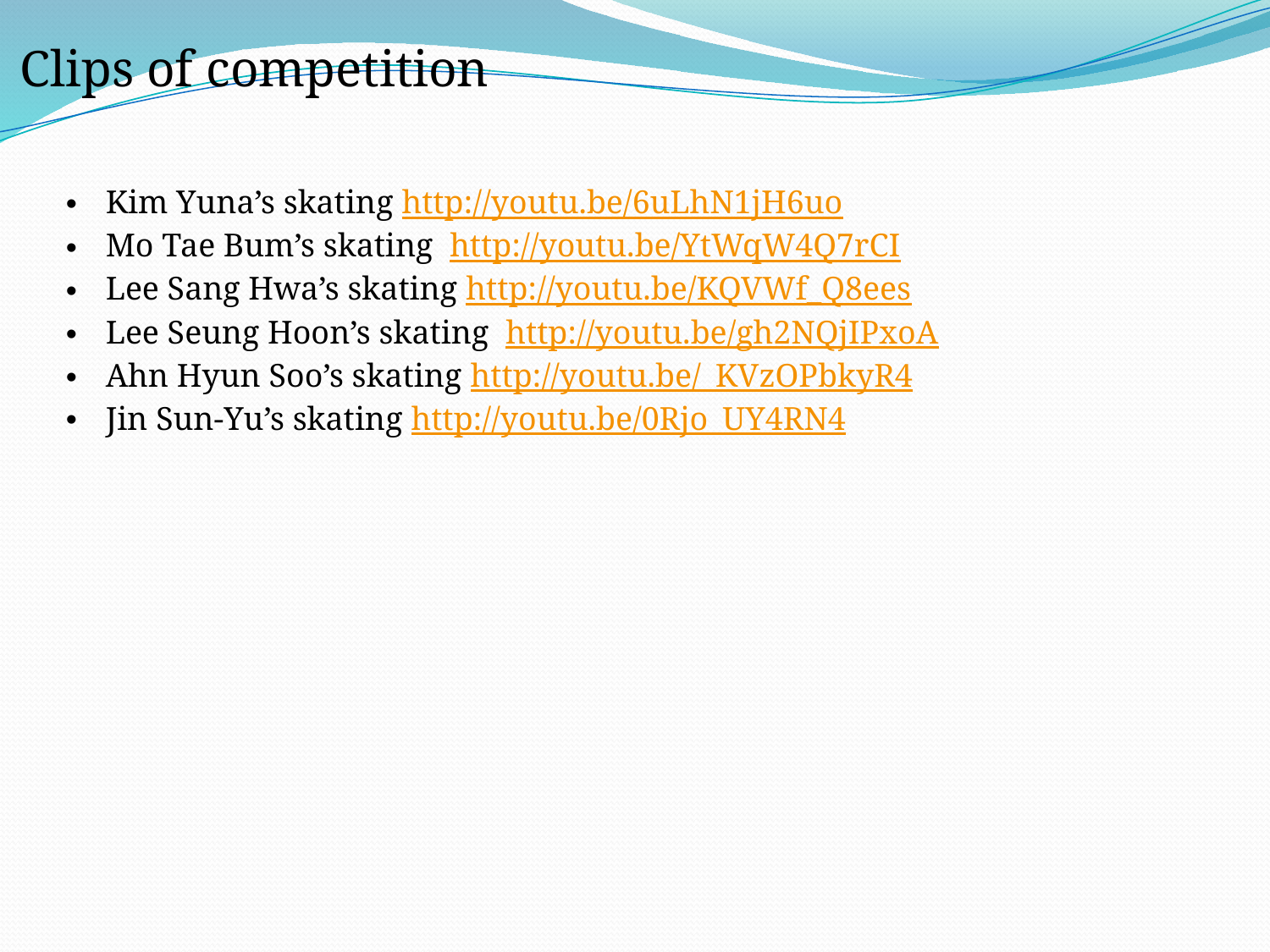

Clips of competition
Kim Yuna’s skating http://youtu.be/6uLhN1jH6uo
Mo Tae Bum’s skating  http://youtu.be/YtWqW4Q7rCI
Lee Sang Hwa’s skating http://youtu.be/KQVWf_Q8ees
Lee Seung Hoon’s skating  http://youtu.be/gh2NQjIPxoA
Ahn Hyun Soo’s skating http://youtu.be/_KVzOPbkyR4
Jin Sun-Yu’s skating http://youtu.be/0Rjo_UY4RN4